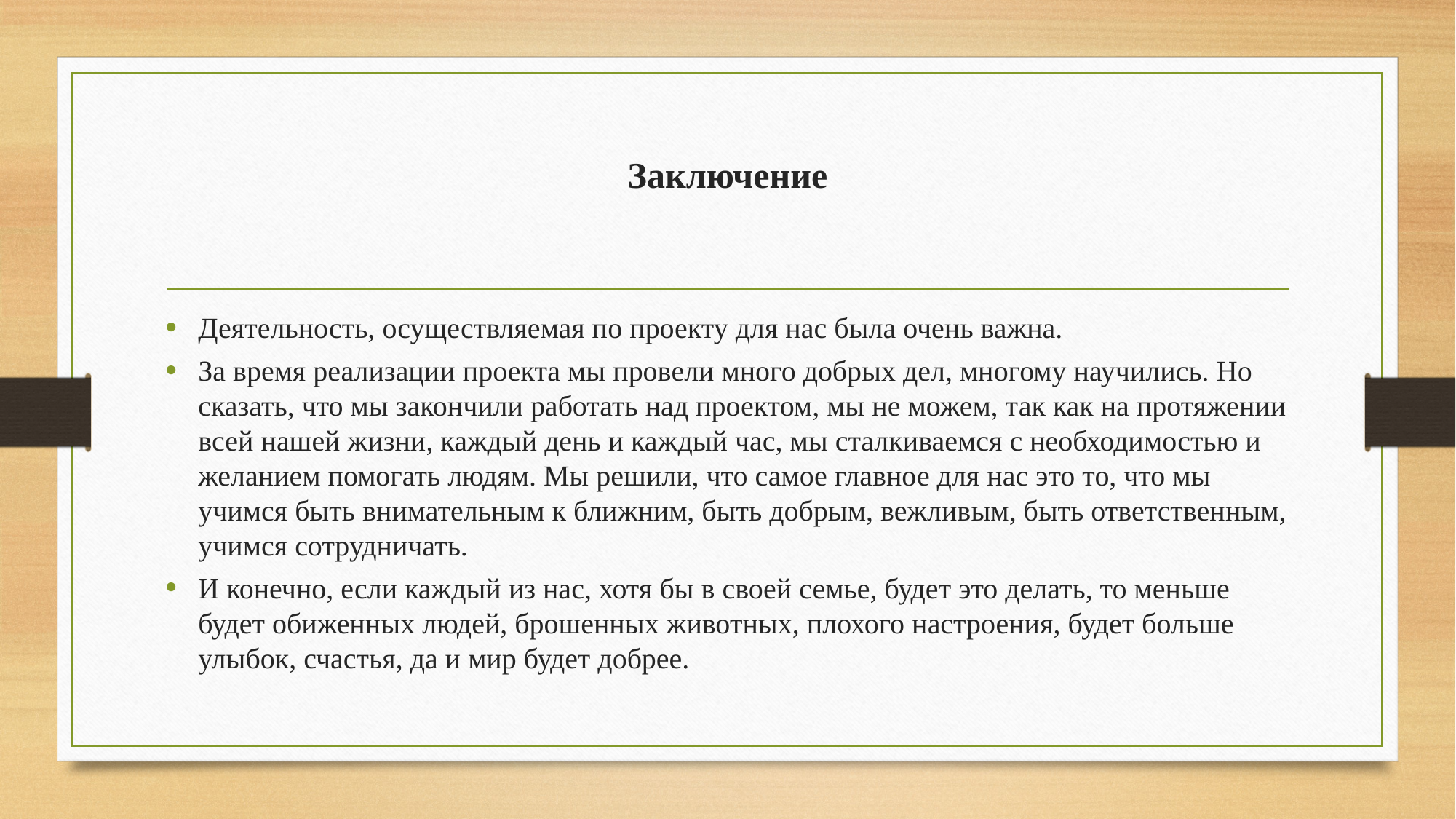

# Заключение

Деятельность, осуществляемая по проекту для нас была очень важна.
За время реализации проекта мы провели много добрых дел, многому научились. Но сказать, что мы закончили работать над проектом, мы не можем, так как на протяжении всей нашей жизни, каждый день и каждый час, мы сталкиваемся с необходимостью и желанием помогать людям. Мы решили, что самое главное для нас это то, что мы учимся быть внимательным к ближним, быть добрым, вежливым, быть ответственным, учимся сотрудничать.
И конечно, если каждый из нас, хотя бы в своей семье, будет это делать, то меньше будет обиженных людей, брошенных животных, плохого настроения, будет больше улыбок, счастья, да и мир будет добрее.